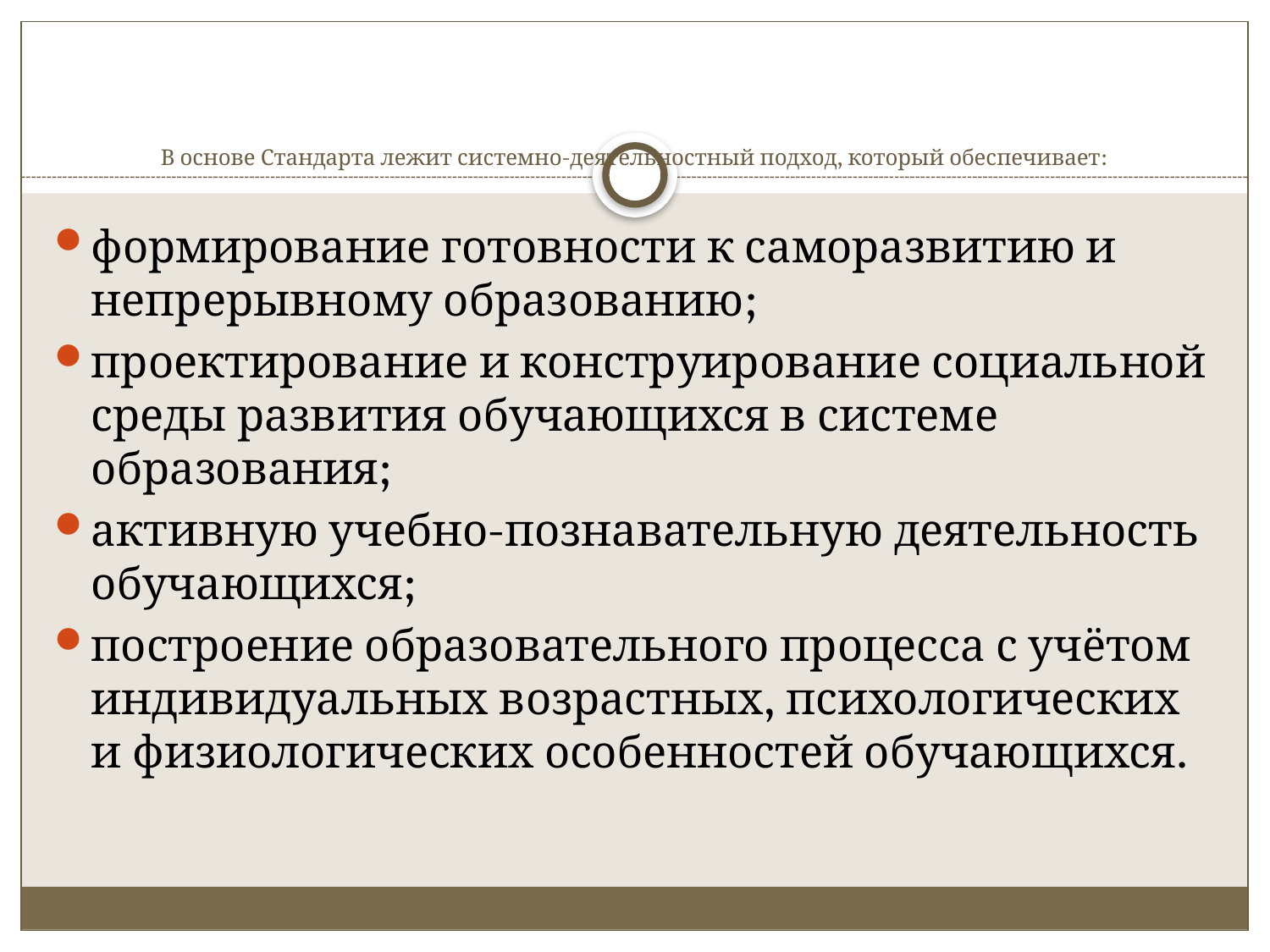

# В основе Стандарта лежит системно-деятельностный подход, который обеспечивает:
формирование готовности к саморазвитию и непрерывному образованию;
проектирование и конструирование социальной среды развития обучающихся в системе образования;
активную учебно-познавательную деятельность обучающихся;
построение образовательного процесса с учётом индивидуальных возрастных, психологических и физиологических особенностей обучающихся.